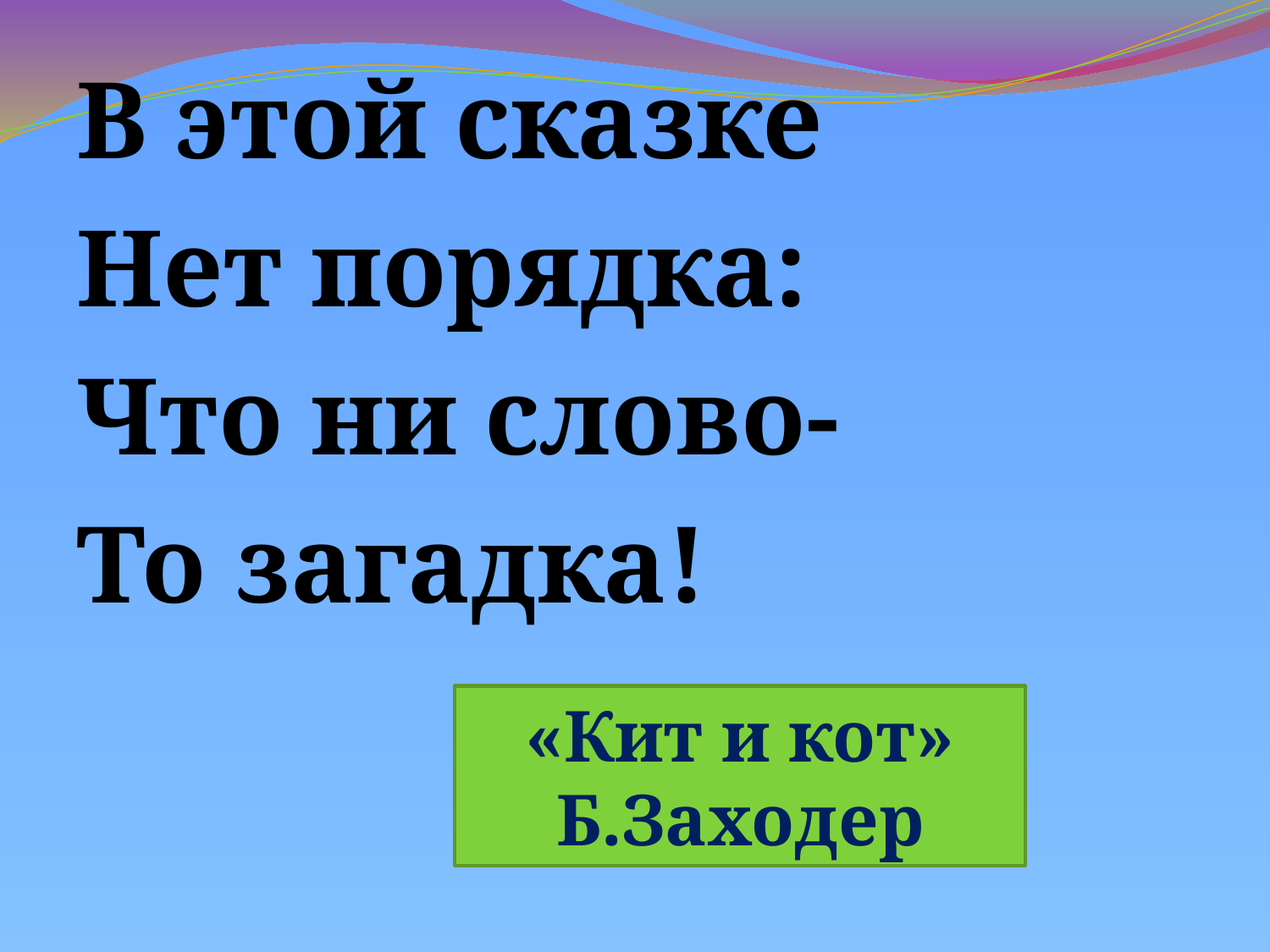

В этой сказке
Нет порядка:
Что ни слово-
То загадка!

«Кит и кот»
Б.Заходер